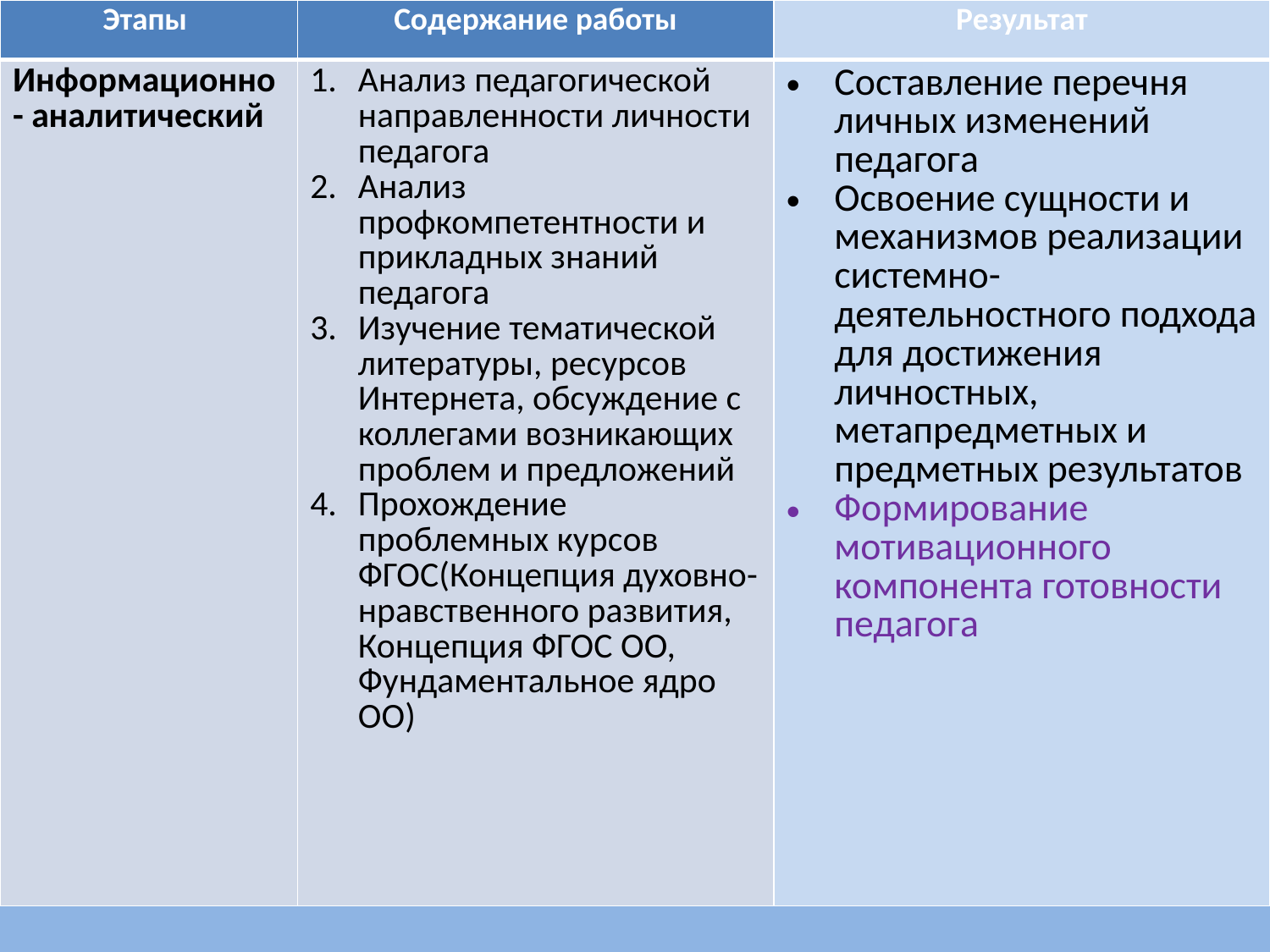

| Этапы | Содержание работы | Результат |
| --- | --- | --- |
| Информационно- аналитический | Анализ педагогической направленности личности педагога Анализ профкомпетентности и прикладных знаний педагога Изучение тематической литературы, ресурсов Интернета, обсуждение с коллегами возникающих проблем и предложений Прохождение проблемных курсов ФГОС(Концепция духовно-нравственного развития, Концепция ФГОС ОО, Фундаментальное ядро ОО) | Составление перечня личных изменений педагога Освоение сущности и механизмов реализации системно-деятельностного подхода для достижения личностных, метапредметных и предметных результатов Формирование мотивационного компонента готовности педагога |